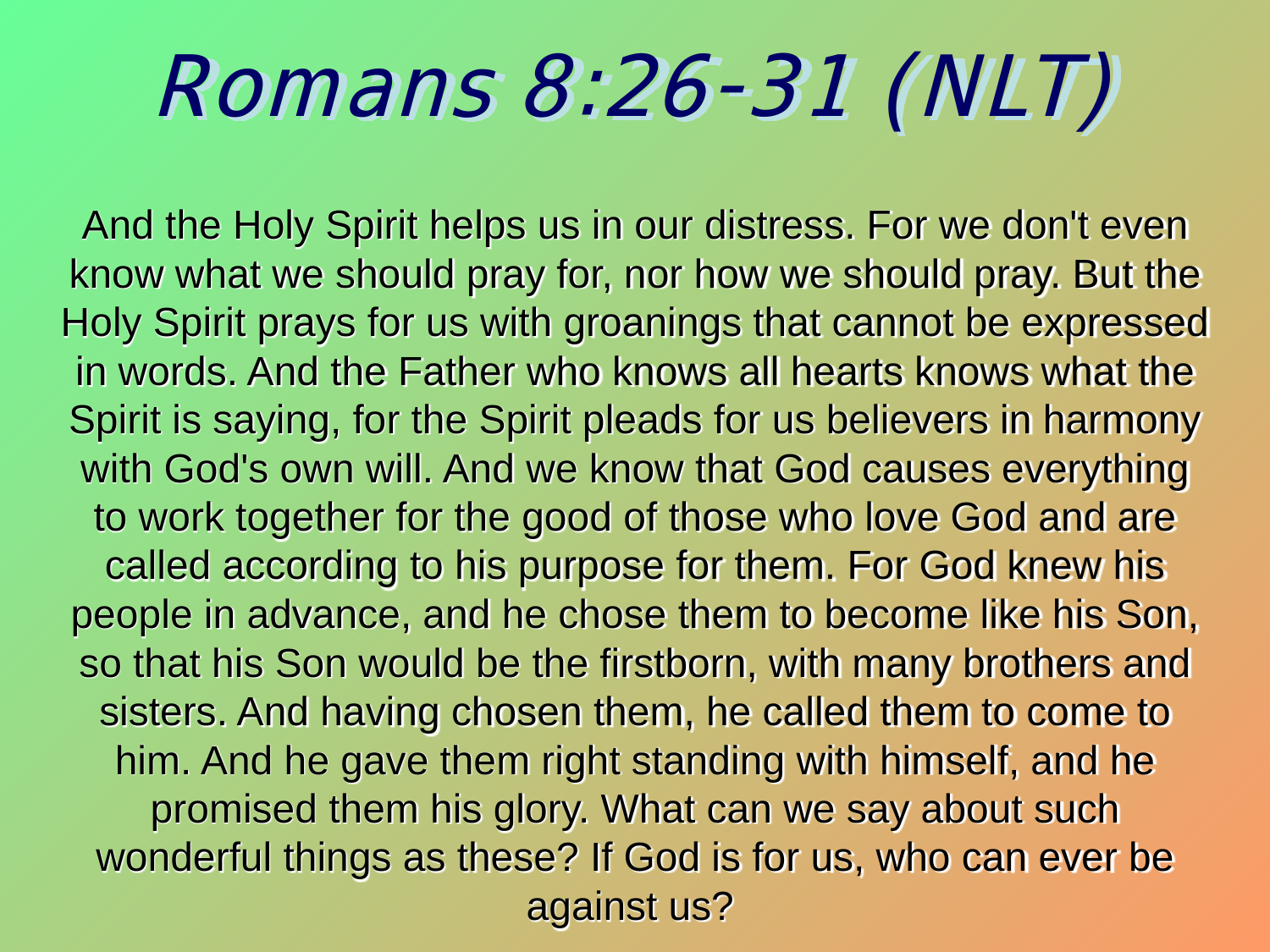

Romans 8:26-31 (NLT)
And the Holy Spirit helps us in our distress. For we don't even know what we should pray for, nor how we should pray. But the Holy Spirit prays for us with groanings that cannot be expressed in words. And the Father who knows all hearts knows what the Spirit is saying, for the Spirit pleads for us believers in harmony with God's own will. And we know that God causes everything to work together for the good of those who love God and are called according to his purpose for them. For God knew his people in advance, and he chose them to become like his Son, so that his Son would be the firstborn, with many brothers and sisters. And having chosen them, he called them to come to him. And he gave them right standing with himself, and he promised them his glory. What can we say about such wonderful things as these? If God is for us, who can ever be against us?